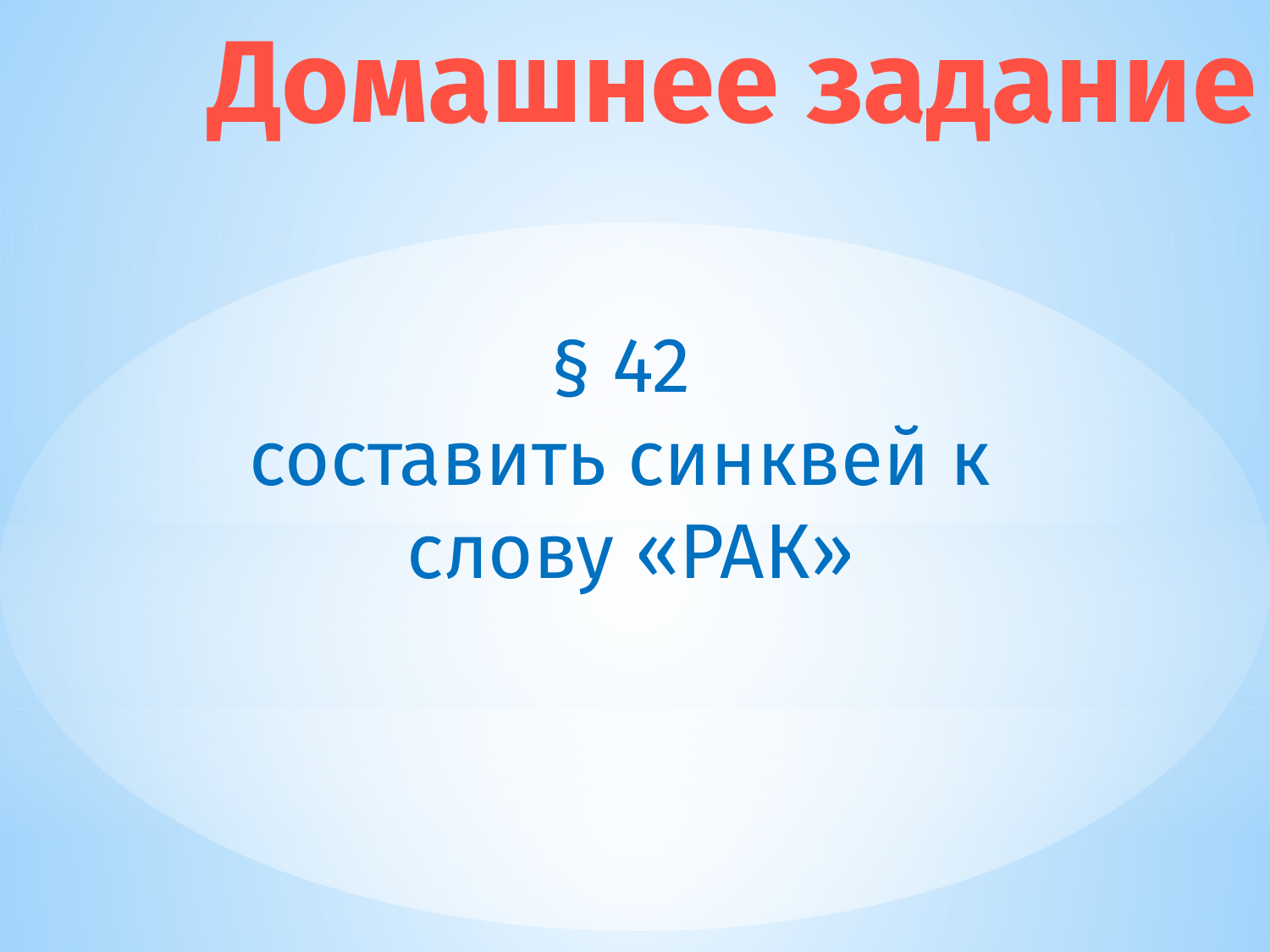

# Домашнее задание
§ 42
составить синквей к
слову «РАК»